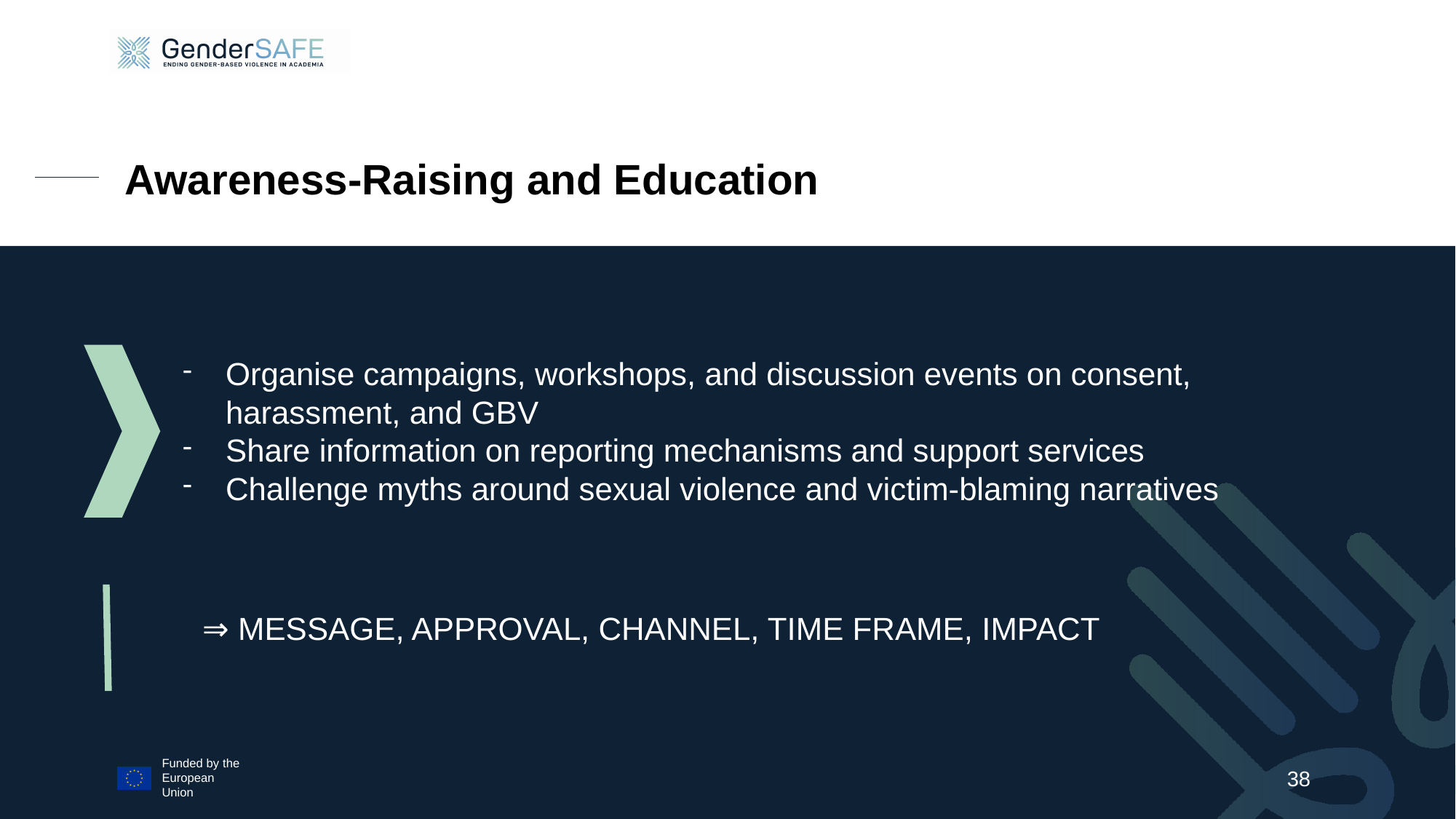

# Awareness-Raising and Education

Organise campaigns, workshops, and discussion events on consent, harassment, and GBV
Share information on reporting mechanisms and support services
Challenge myths around sexual violence and victim-blaming narratives
⇒ MESSAGE, APPROVAL, CHANNEL, TIME FRAME, IMPACT